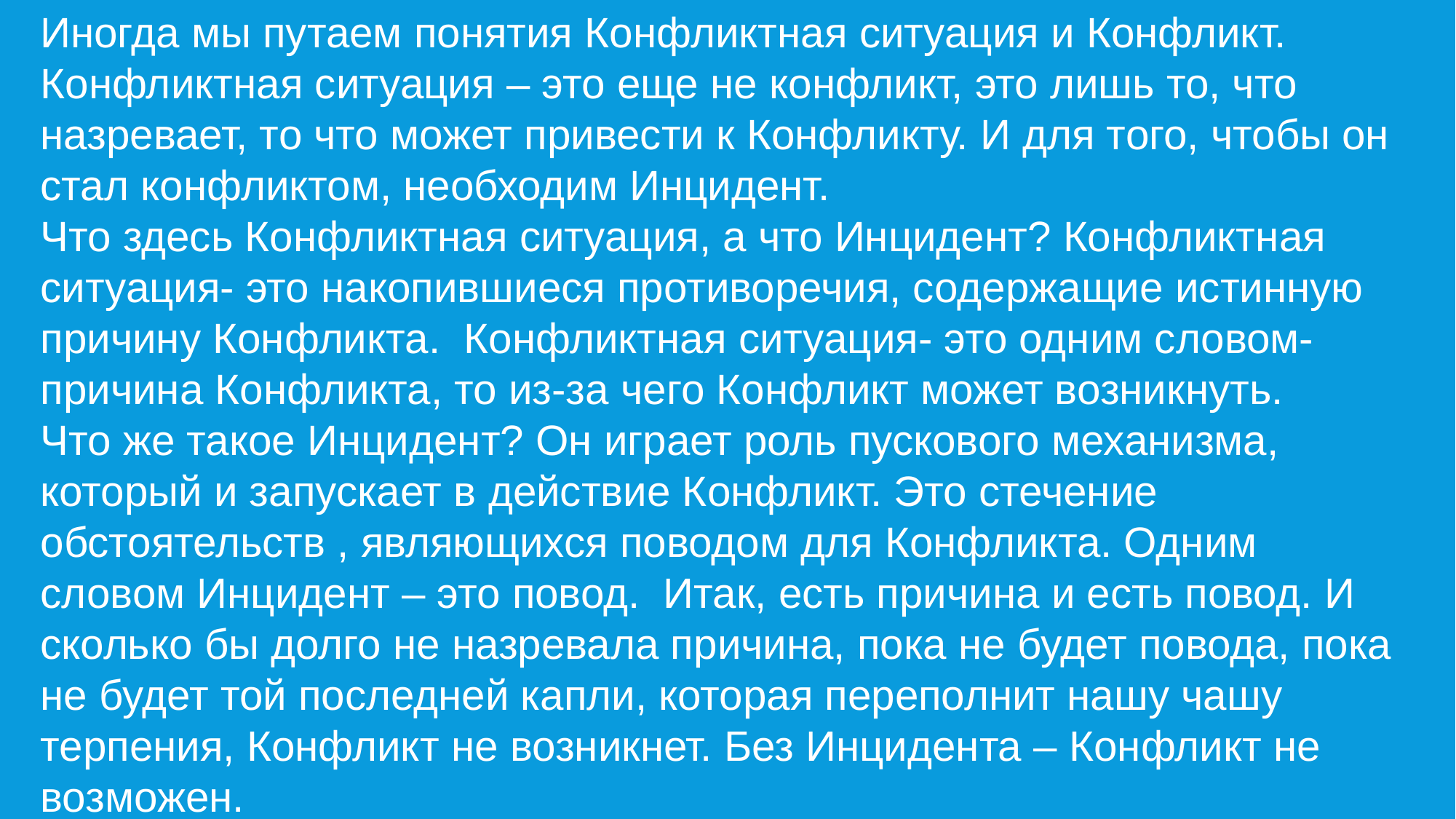

Иногда мы путаем понятия Конфликтная ситуация и Конфликт.
Конфликтная ситуация – это еще не конфликт, это лишь то, что назревает, то что может привести к Конфликту. И для того, чтобы он стал конфликтом, необходим Инцидент.
Что здесь Конфликтная ситуация, а что Инцидент? Конфликтная ситуация- это накопившиеся противоречия, содержащие истинную причину Конфликта.  Конфликтная ситуация- это одним словом-причина Конфликта, то из-за чего Конфликт может возникнуть.
Что же такое Инцидент? Он играет роль пускового механизма, который и запускает в действие Конфликт. Это стечение обстоятельств , являющихся поводом для Конфликта. Одним словом Инцидент – это повод.  Итак, есть причина и есть повод. И сколько бы долго не назревала причина, пока не будет повода, пока не будет той последней капли, которая переполнит нашу чашу терпения, Конфликт не возникнет. Без Инцидента – Конфликт не возможен.